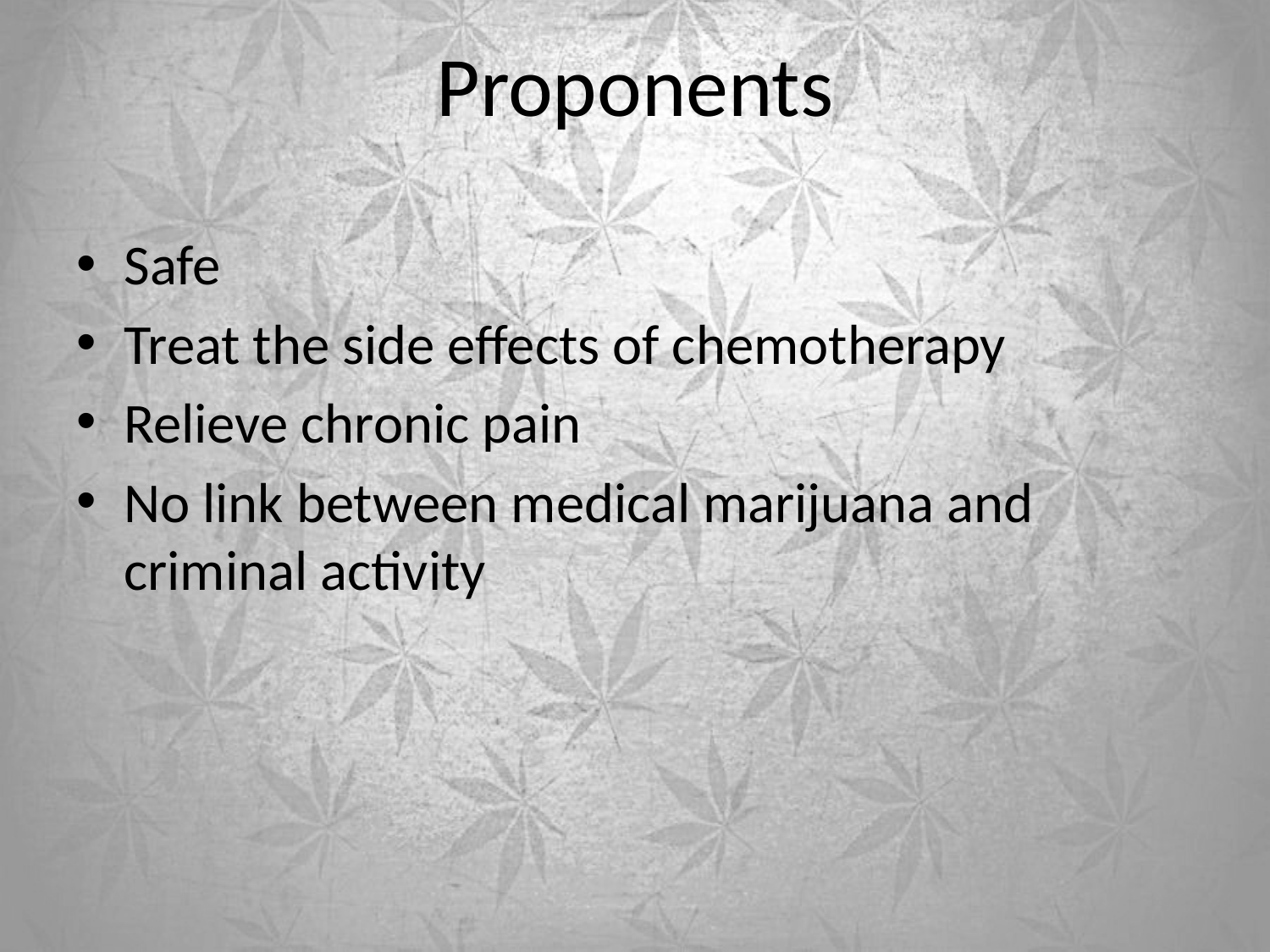

# Proponents
Safe
Treat the side effects of chemotherapy
Relieve chronic pain
No link between medical marijuana and criminal activity